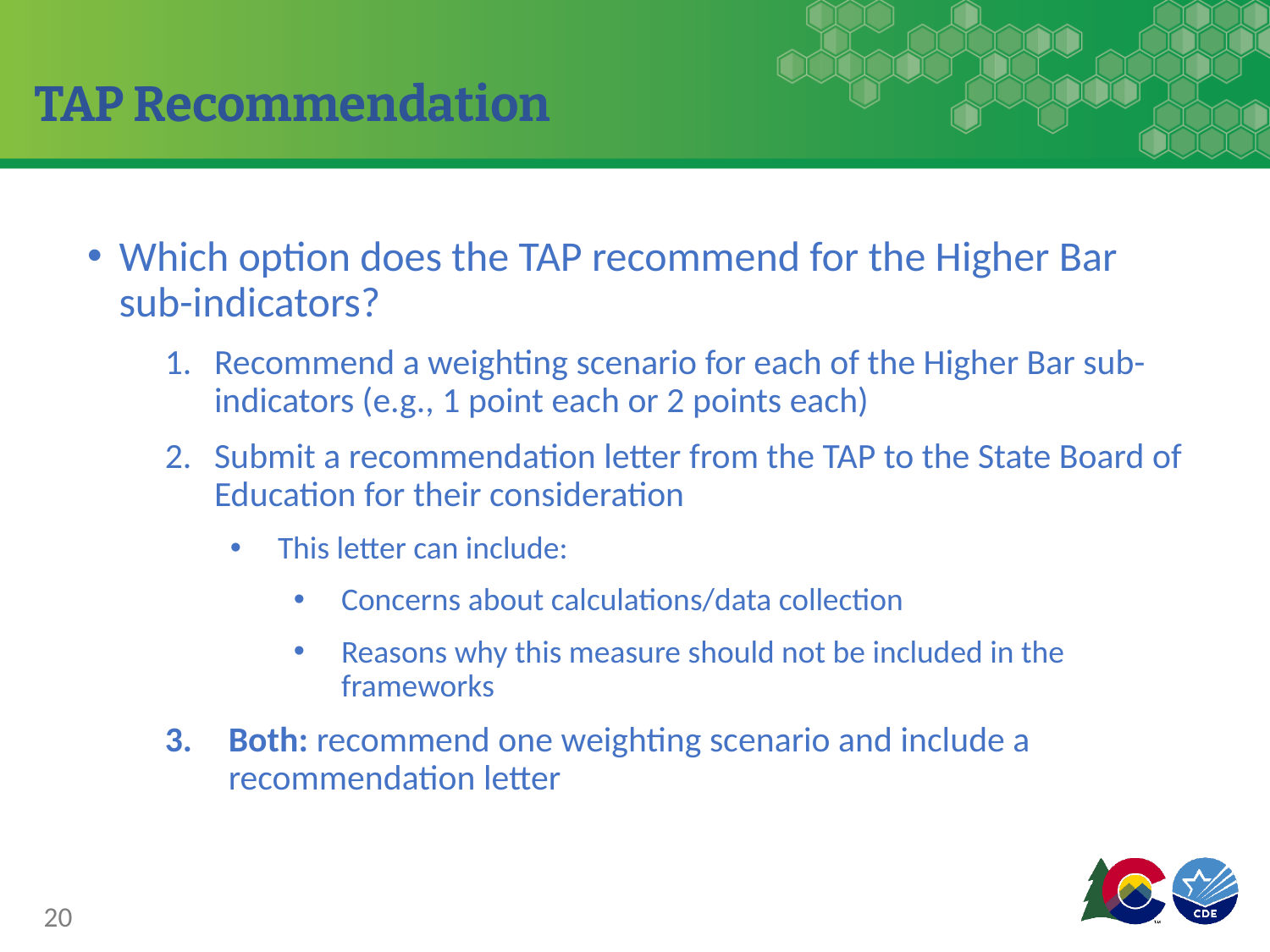

# TAP Recommendation
Which option does the TAP recommend for the Higher Bar sub-indicators?
Recommend a weighting scenario for each of the Higher Bar sub-indicators (e.g., 1 point each or 2 points each)
Submit a recommendation letter from the TAP to the State Board of Education for their consideration
This letter can include:
Concerns about calculations/data collection
Reasons why this measure should not be included in the frameworks
Both: recommend one weighting scenario and include a recommendation letter
20